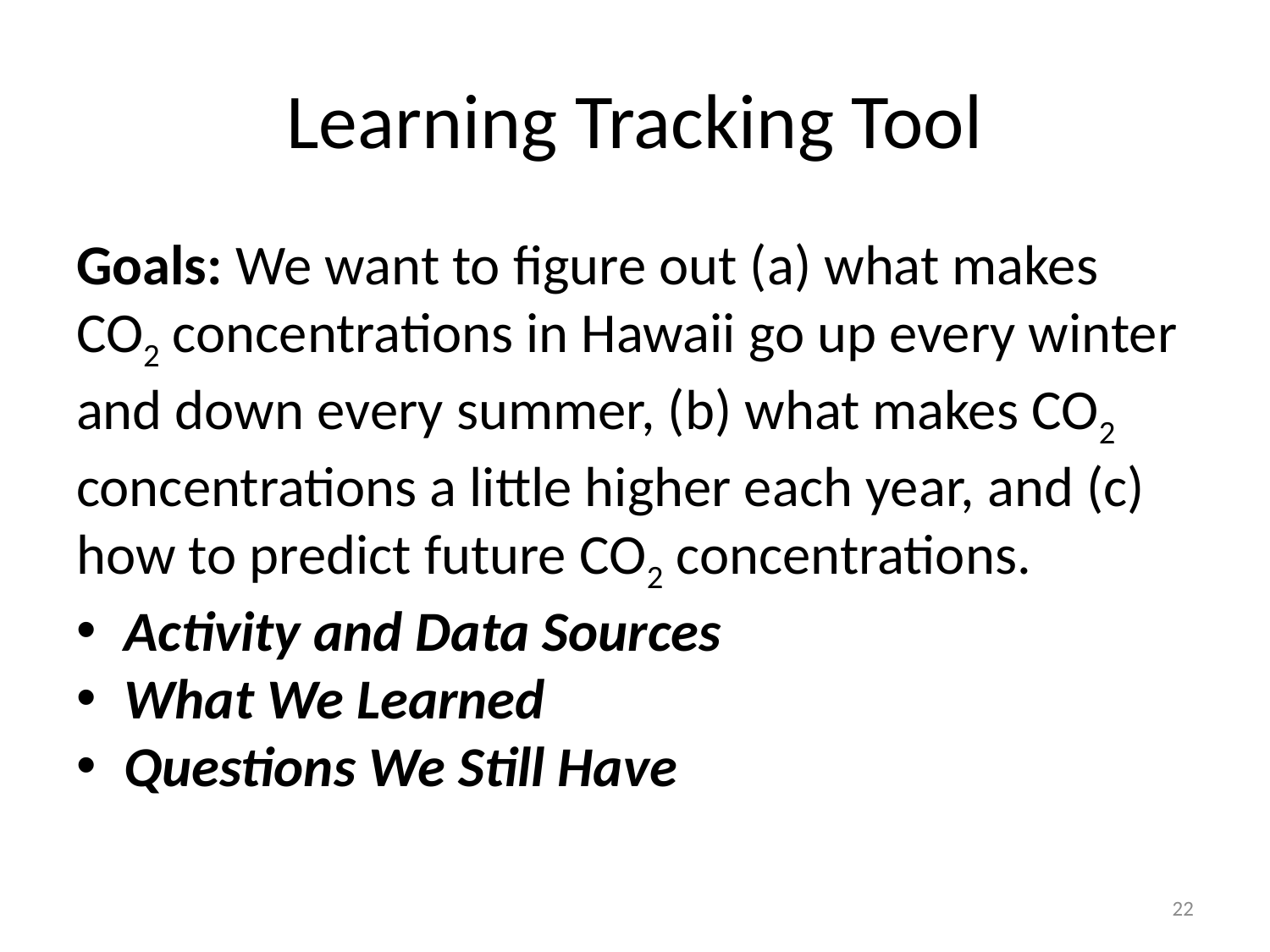

# Learning Tracking Tool
Goals: We want to figure out (a) what makes CO2 concentrations in Hawaii go up every winter and down every summer, (b) what makes CO2 concentrations a little higher each year, and (c) how to predict future CO2 concentrations.
Activity and Data Sources
What We Learned
Questions We Still Have
22